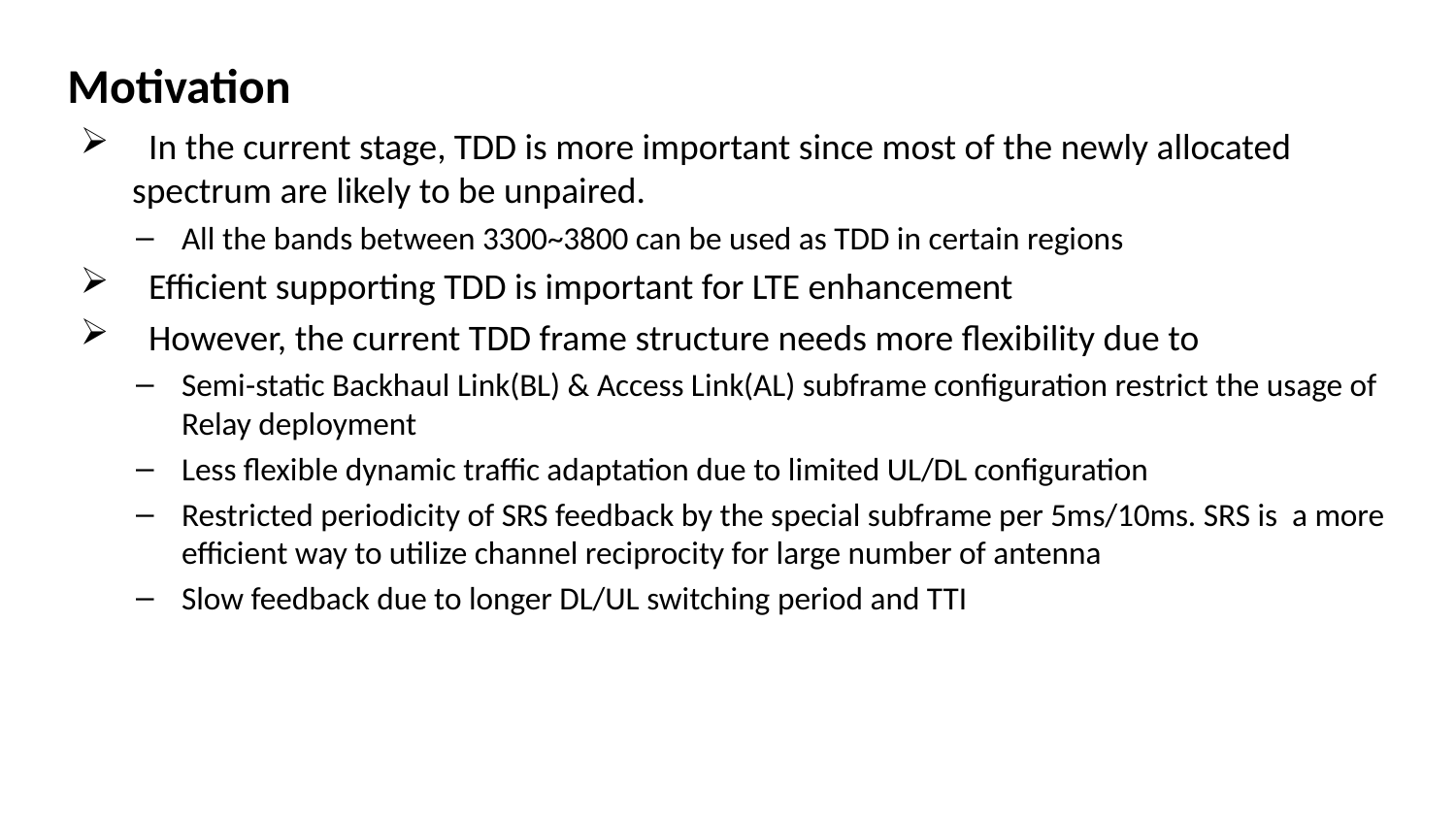

Motivation
  In the current stage, TDD is more important since most of the newly allocated spectrum are likely to be unpaired.
All the bands between 3300~3800 can be used as TDD in certain regions
  Efficient supporting TDD is important for LTE enhancement
  However, the current TDD frame structure needs more flexibility due to
Semi-static Backhaul Link(BL) & Access Link(AL) subframe configuration restrict the usage of Relay deployment
Less flexible dynamic traffic adaptation due to limited UL/DL configuration
Restricted periodicity of SRS feedback by the special subframe per 5ms/10ms. SRS is  a more efficient way to utilize channel reciprocity for large number of antenna
Slow feedback due to longer DL/UL switching period and TTI